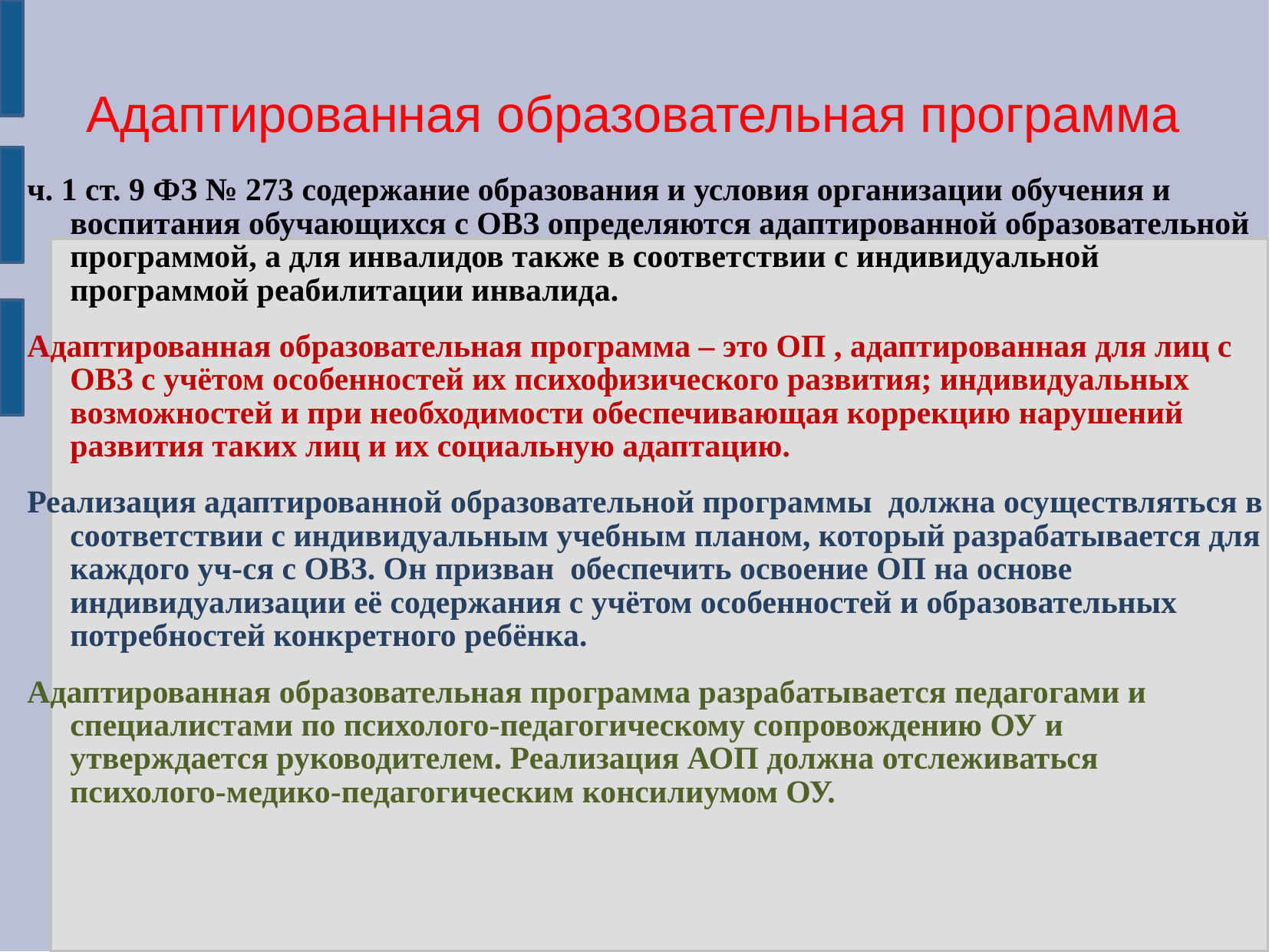

# Адаптированная образовательная программа
ч. 1 ст. 9 ФЗ № 273 содержание образования и условия организации обучения и воспитания обучающихся с ОВЗ определяются адаптированной образовательной программой, а для инвалидов также в соответствии с индивидуальной программой реабилитации инвалида.
Адаптированная образовательная программа – это ОП , адаптированная для лиц с ОВЗ с учётом особенностей их психофизического развития; индивидуальных возможностей и при необходимости обеспечивающая коррекцию нарушений развития таких лиц и их социальную адаптацию.
Реализация адаптированной образовательной программы  должна осуществляться в соответствии с индивидуальным учебным планом, который разрабатывается для каждого уч-ся с ОВЗ. Он призван  обеспечить освоение ОП на основе индивидуализации её содержания с учётом особенностей и образовательных потребностей конкретного ребёнка.
Адаптированная образовательная программа разрабатывается педагогами и специалистами по психолого-педагогическому сопровождению ОУ и утверждается руководителем. Реализация АОП должна отслеживаться  психолого-медико-педагогическим консилиумом ОУ.